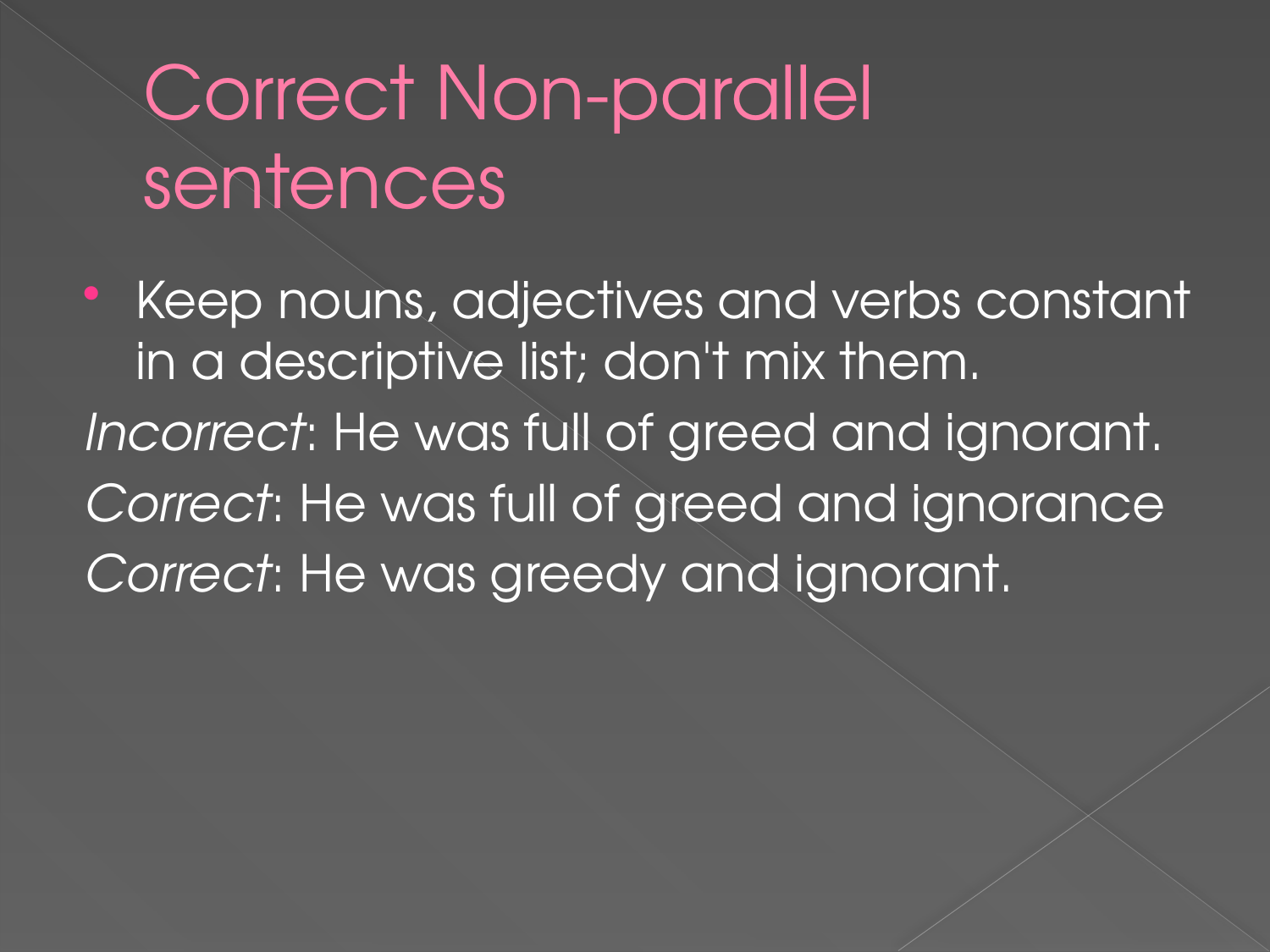

# Correct Non-parallel sentences
Keep nouns, adjectives and verbs constant in a descriptive list; don't mix them.
Incorrect: He was full of greed and ignorant.
Correct: He was full of greed and ignorance
Correct: He was greedy and ignorant.